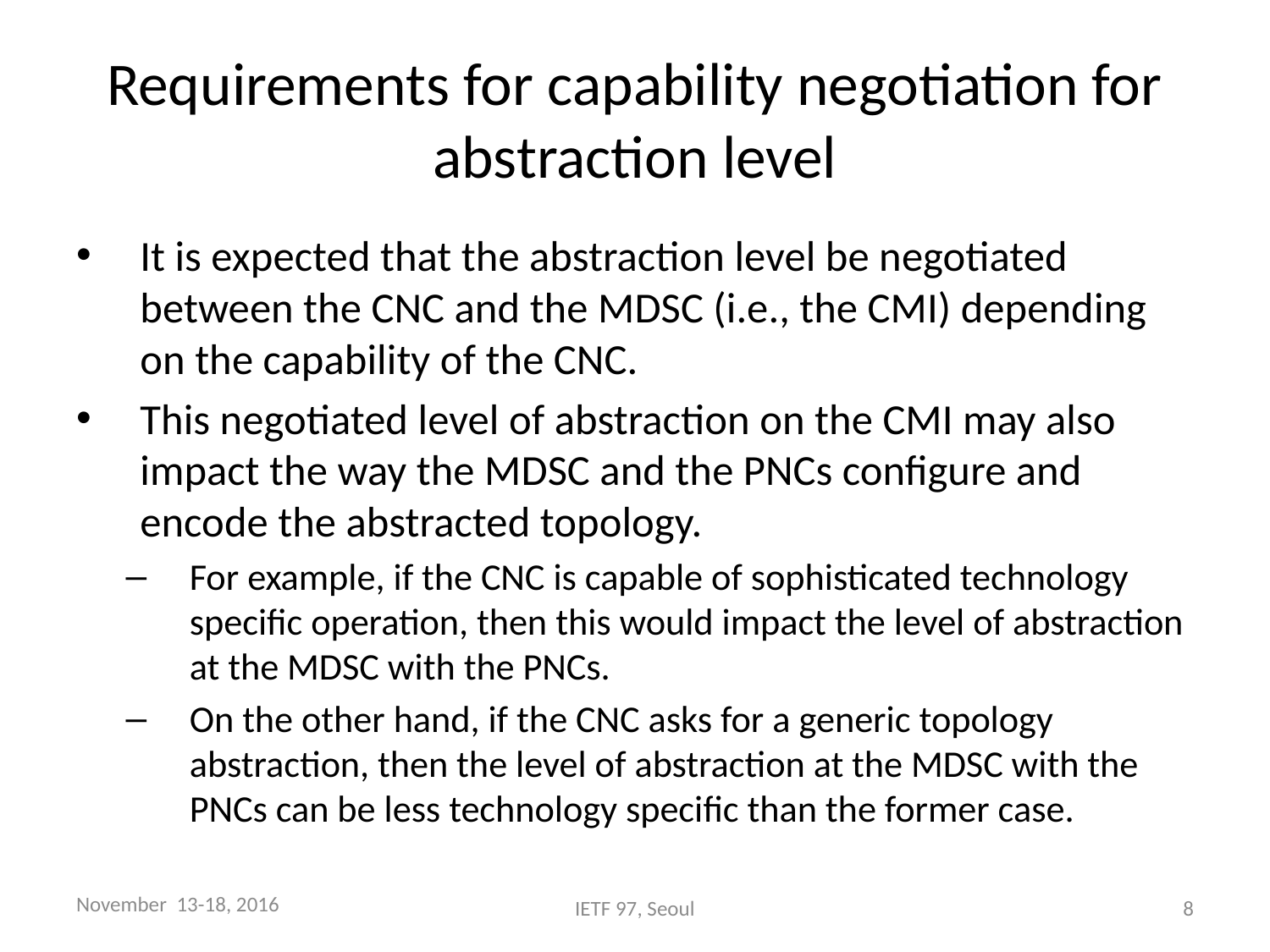

# Requirements for capability negotiation for abstraction level
It is expected that the abstraction level be negotiated between the CNC and the MDSC (i.e., the CMI) depending on the capability of the CNC.
This negotiated level of abstraction on the CMI may also impact the way the MDSC and the PNCs configure and encode the abstracted topology.
For example, if the CNC is capable of sophisticated technology specific operation, then this would impact the level of abstraction at the MDSC with the PNCs.
On the other hand, if the CNC asks for a generic topology abstraction, then the level of abstraction at the MDSC with the PNCs can be less technology specific than the former case.
November  13-18, 2016
IETF 97, Seoul
8